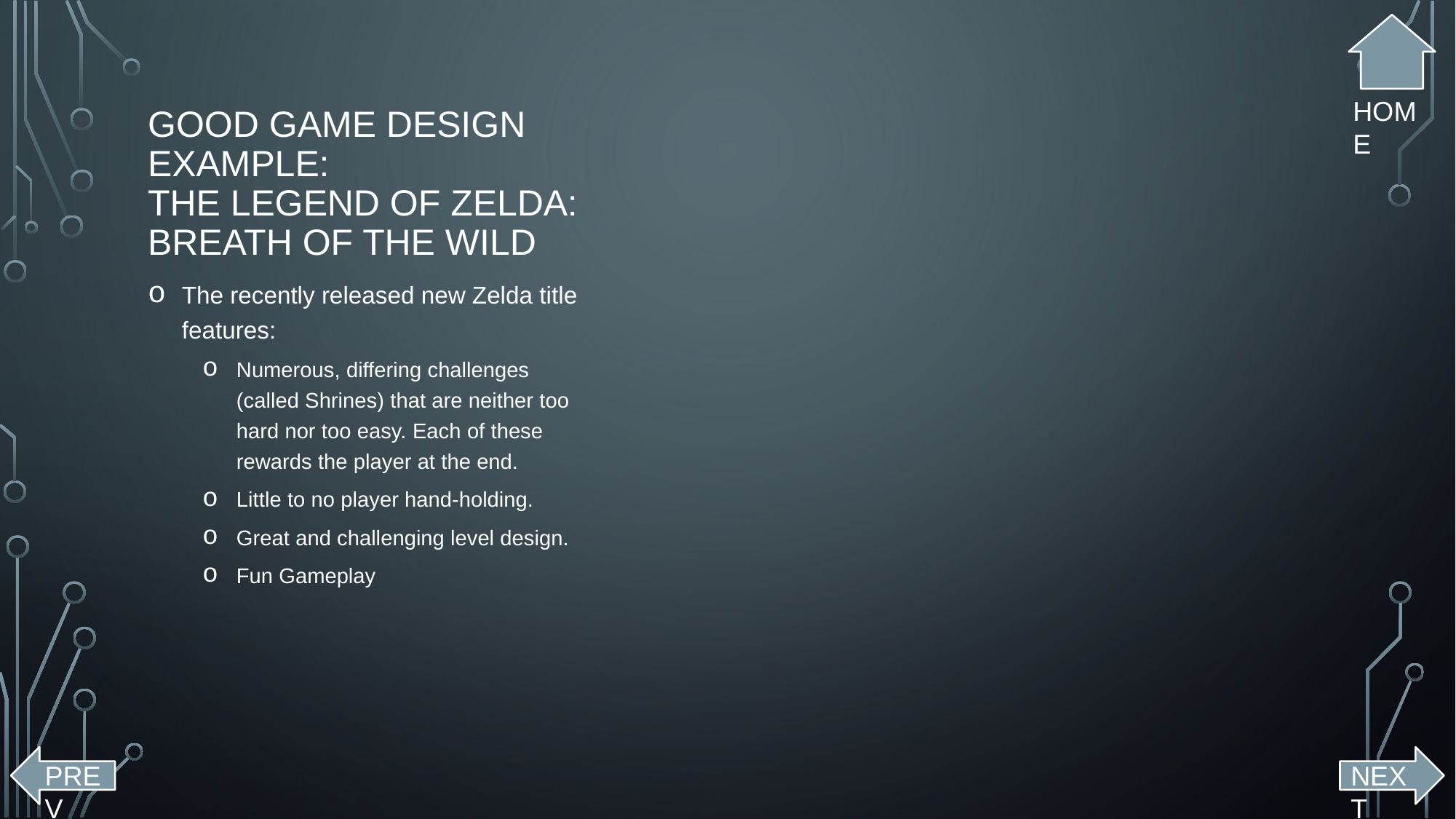

# Good Game Design Example: THE Legend of Zelda: Breath of the Wild
HOME
The recently released new Zelda title features:
Numerous, differing challenges (called Shrines) that are neither too hard nor too easy. Each of these rewards the player at the end.
Little to no player hand-holding.
Great and challenging level design.
Fun Gameplay

PREV
NEXT